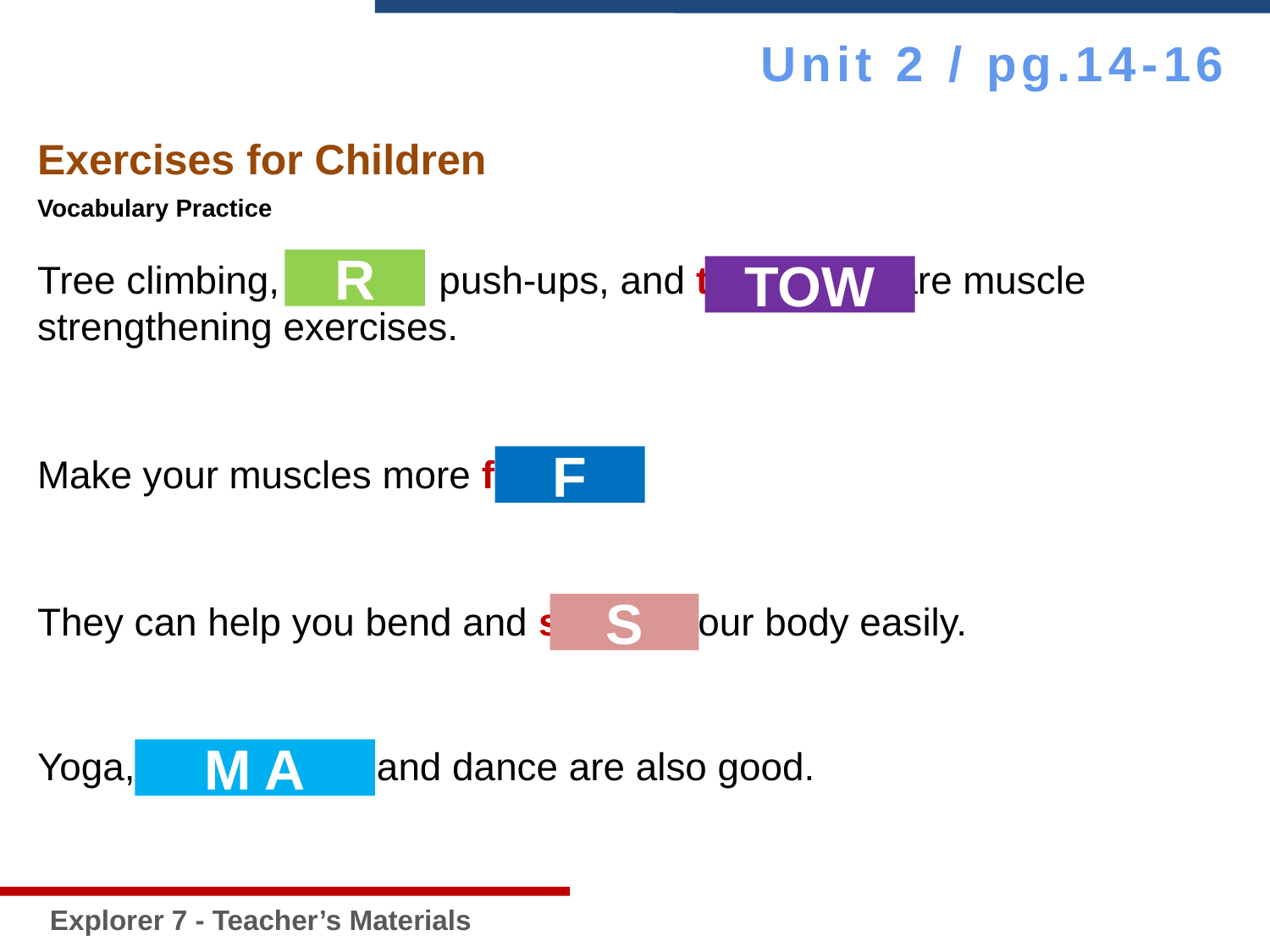

Unit 2 / pg.14-16
Explorer 7 - Teacher’s Materials

Exercises for Children
Vocabulary Practice
Tree climbing, rowing, push-ups, and tug-of-war are muscle strengthening exercises.
R
TOW
Make your muscles more flexible.

F
They can help you bend and stretch your body easily.
S
Yoga, martial arts, and dance are also good.
M A